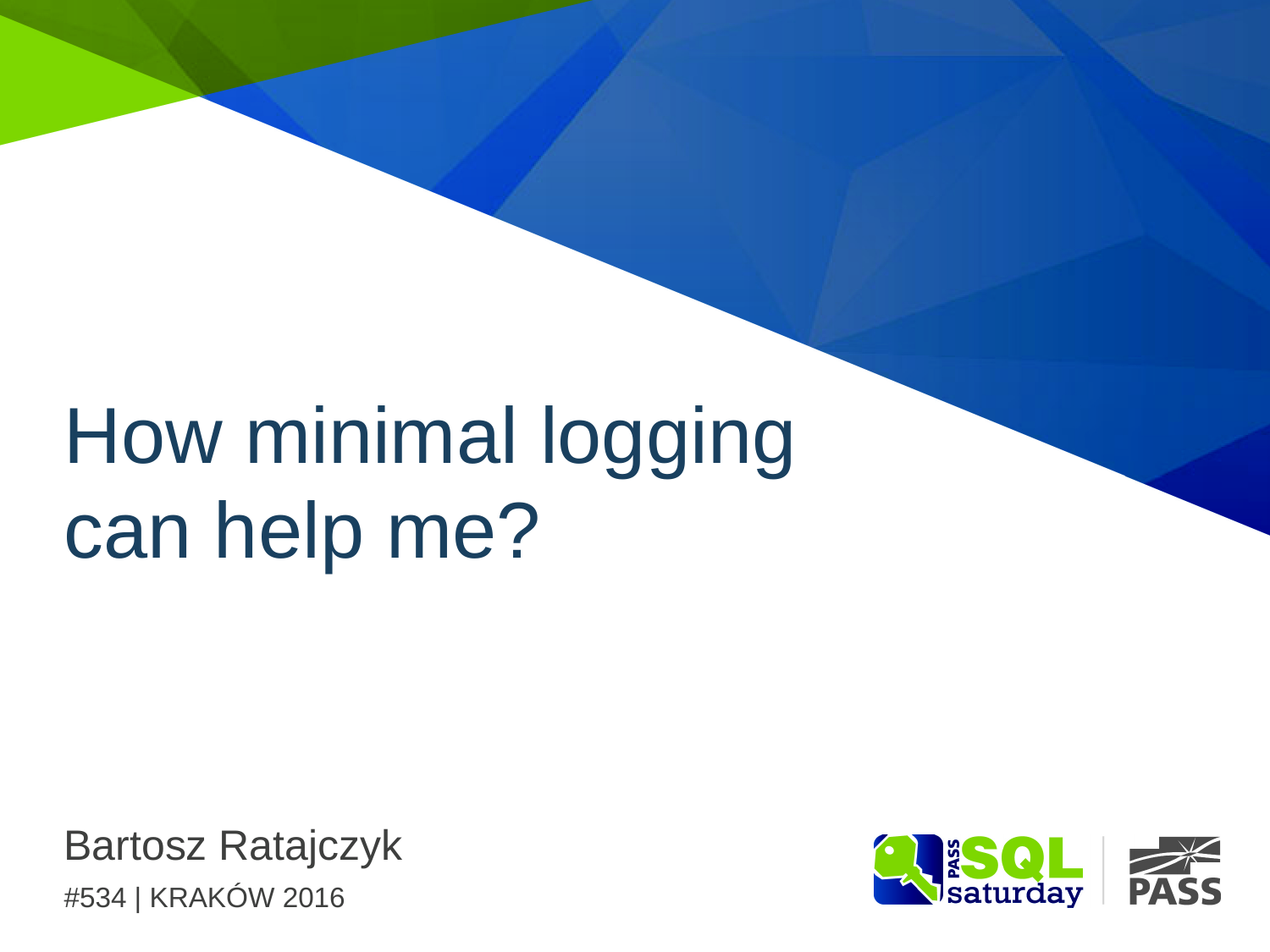

# How minimal logging can help me?
Bartosz Ratajczyk
#534 | KRAKÓW 2016